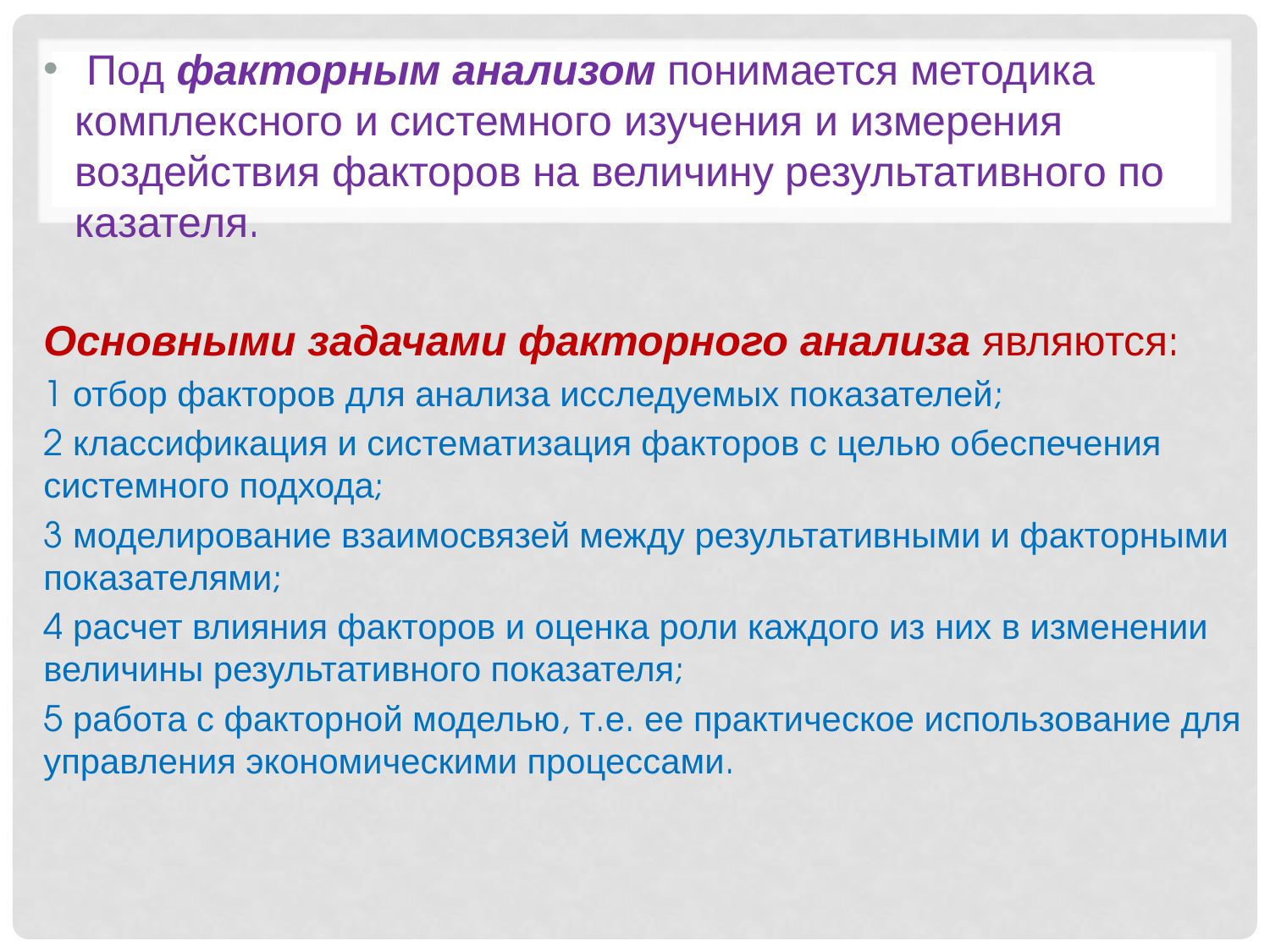

Под факторным анализом понимается методика комплексного и системно­го изучения и измерения воздействия факторов на величину результативного по­казателя.

Основными задачами факторного анализа являются:
1 отбор факторов для анализа исследуемых показателей;
2 классификация и систематизация факторов с целью обеспечения системного подхода;
3 моделирование взаимосвязей между результативными и факторными показате­лями;
4 расчет влияния факторов и оценка роли каждого из них в изменении величины результативного показателя;
5 работа с факторной моделью, т.е. ее практическое использование для управле­ния экономическими процессами.